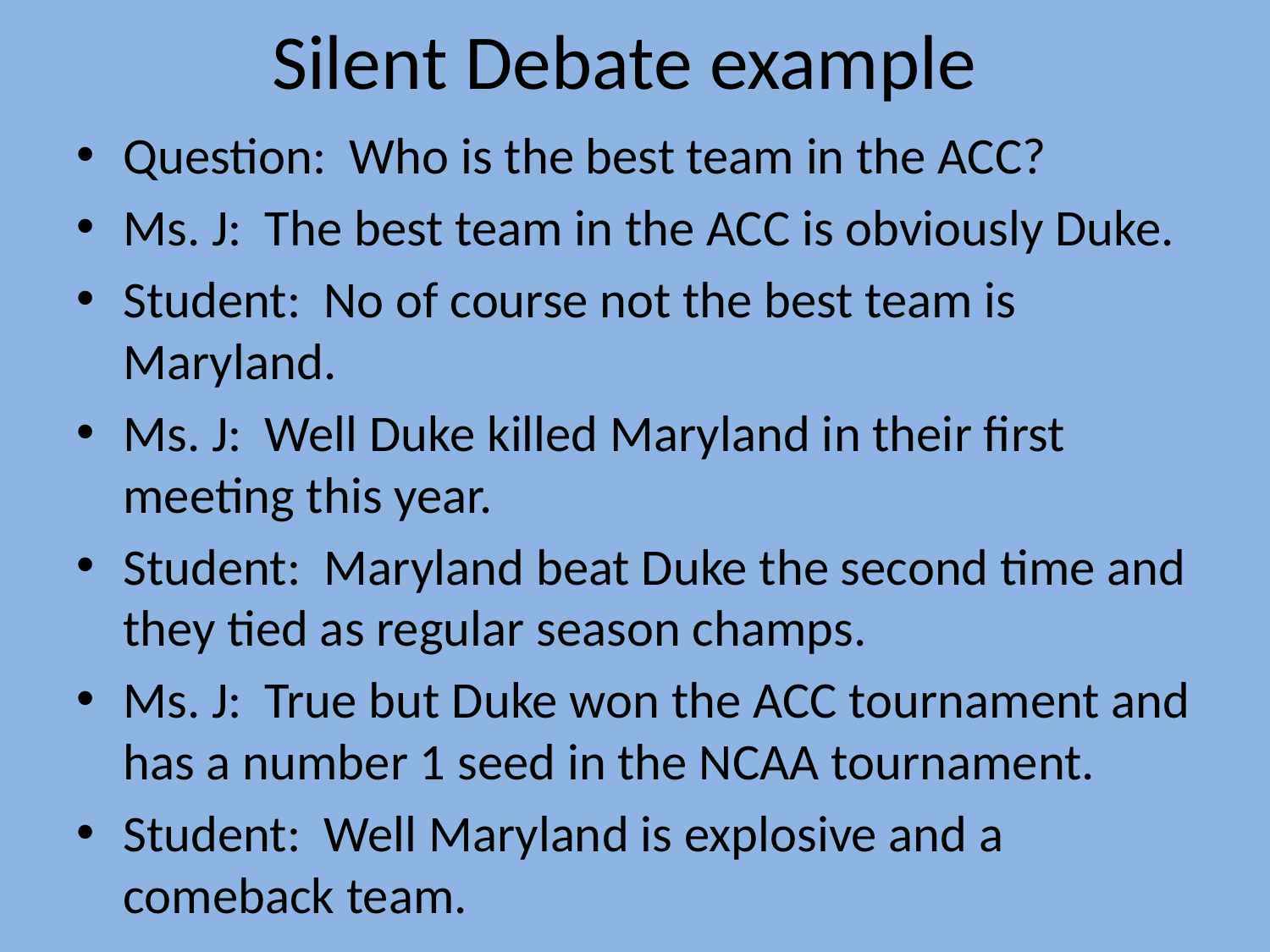

# Silent Debate example
Question:  Who is the best team in the ACC?
Ms. J:  The best team in the ACC is obviously Duke.
Student:  No of course not the best team is Maryland.
Ms. J:  Well Duke killed Maryland in their first meeting this year.
Student:  Maryland beat Duke the second time and they tied as regular season champs.
Ms. J:  True but Duke won the ACC tournament and has a number 1 seed in the NCAA tournament.
Student:  Well Maryland is explosive and a comeback team.